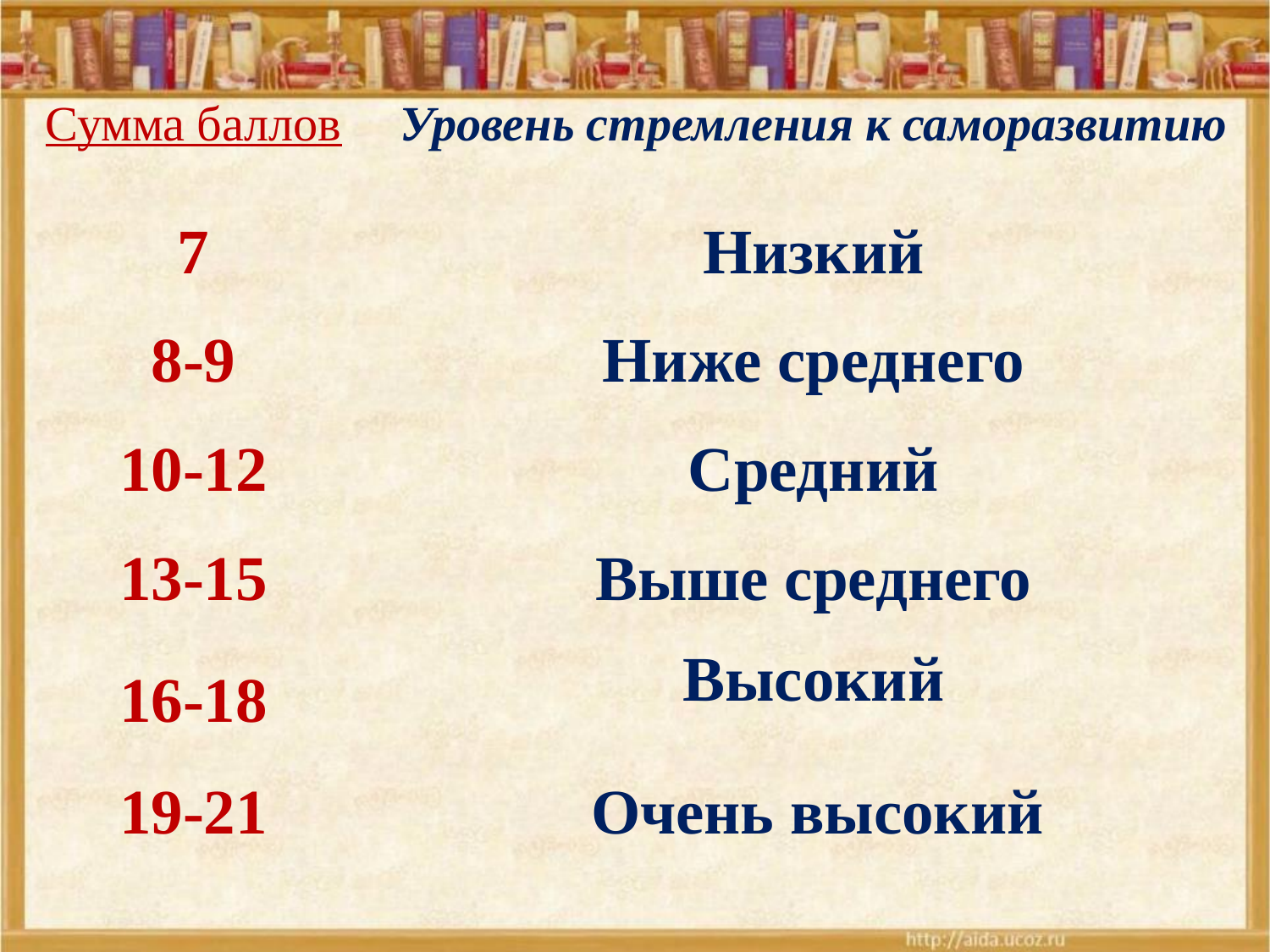

| Сумма баллов | Уровень стремления к саморазвитию |
| --- | --- |
| 7 | Низкий |
| 8-9 | Ниже среднего |
| 10-12 | Средний |
| 13-15 | Выше среднего |
| 16-18 | Высокий |
| 19-21 | Очень высокий |
|  |  |